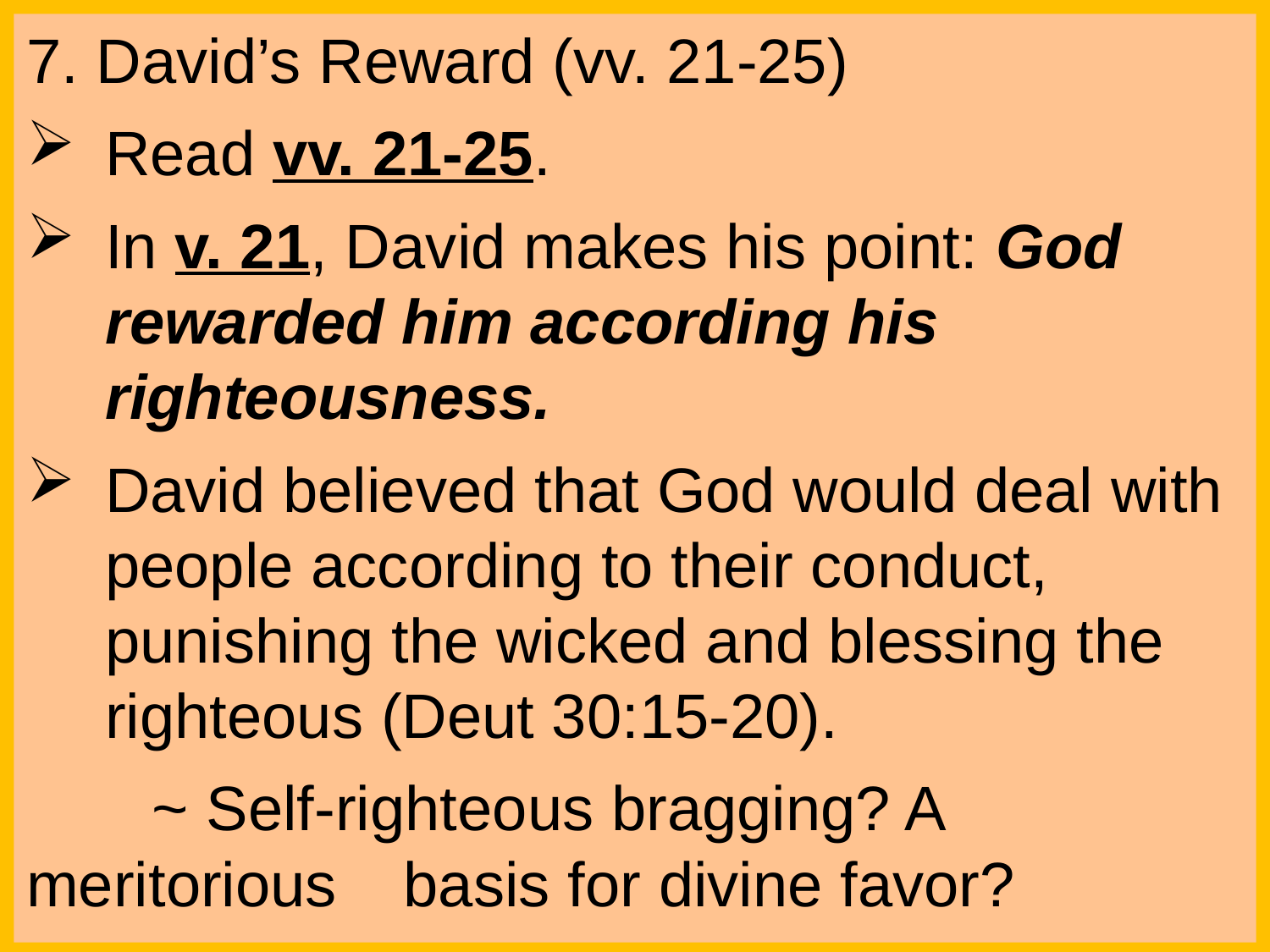

7. David’s Reward (vv. 21-25)
Read vv. 21-25.
In v. 21, David makes his point: God rewarded him according his righteousness.
David believed that God would deal with people according to their conduct, punishing the wicked and blessing the righteous (Deut 30:15-20).
		~ Self-righteous bragging? A meritorious 					basis for divine favor?